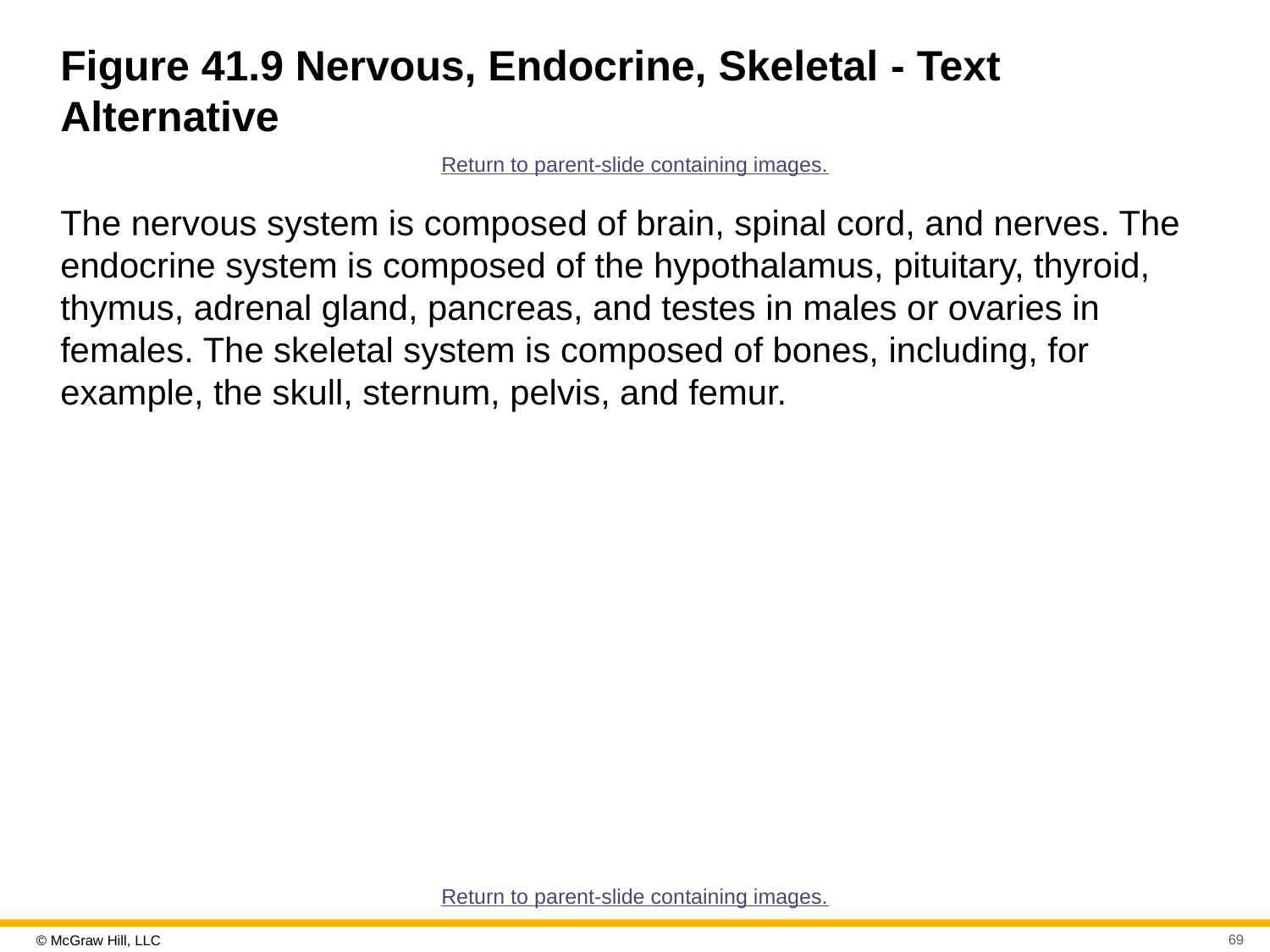

# Figure 41.9 Nervous, Endocrine, Skeletal - Text Alternative
Return to parent-slide containing images.
The nervous system is composed of brain, spinal cord, and nerves. The endocrine system is composed of the hypothalamus, pituitary, thyroid, thymus, adrenal gland, pancreas, and testes in males or ovaries in females. The skeletal system is composed of bones, including, for example, the skull, sternum, pelvis, and femur.
Return to parent-slide containing images.
69